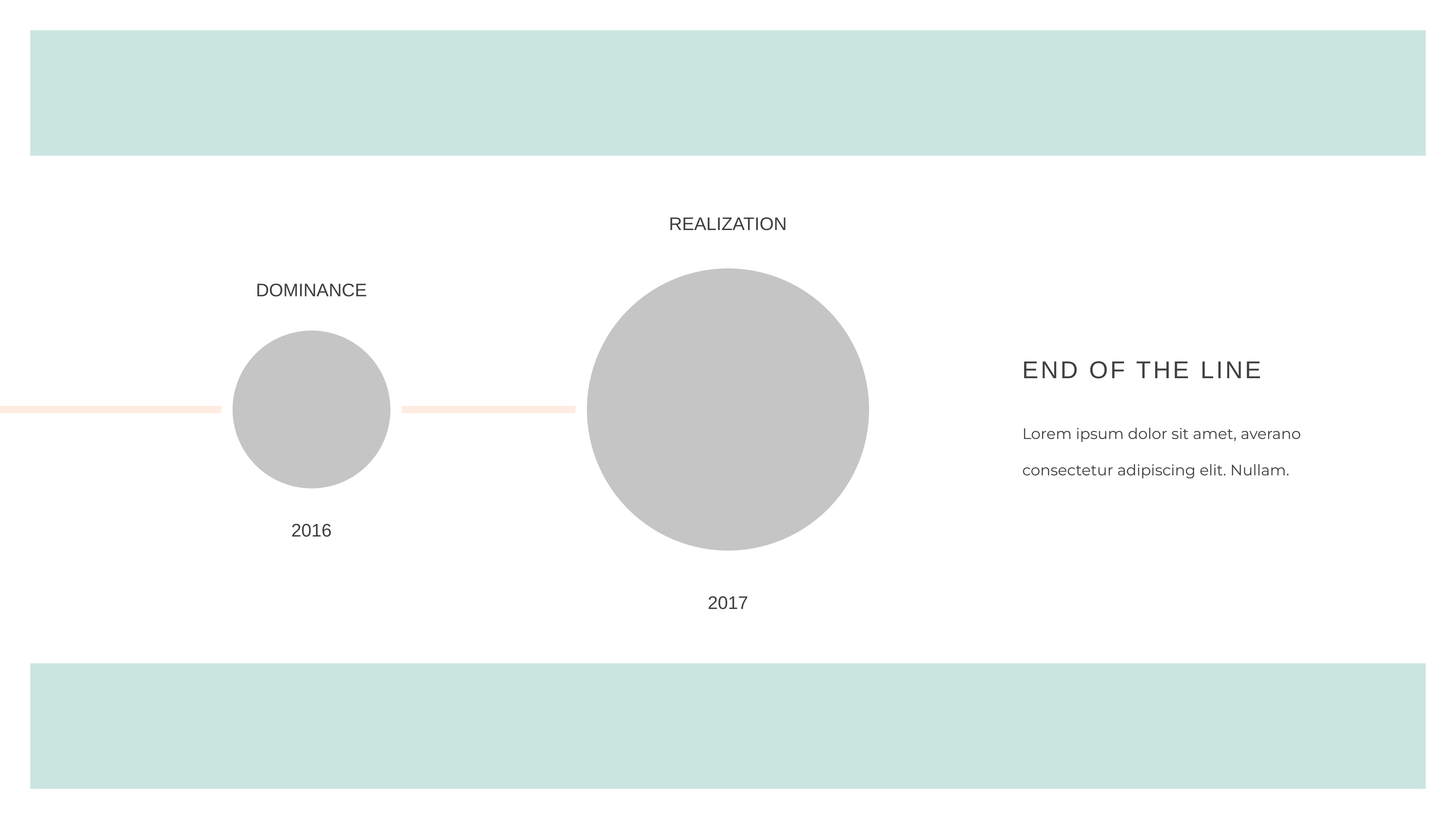

REALIZATION

DOMINANCE

END OF THE LINE
Lorem ipsum dolor sit amet, averano consectetur adipiscing elit. Nullam.
2016
2017